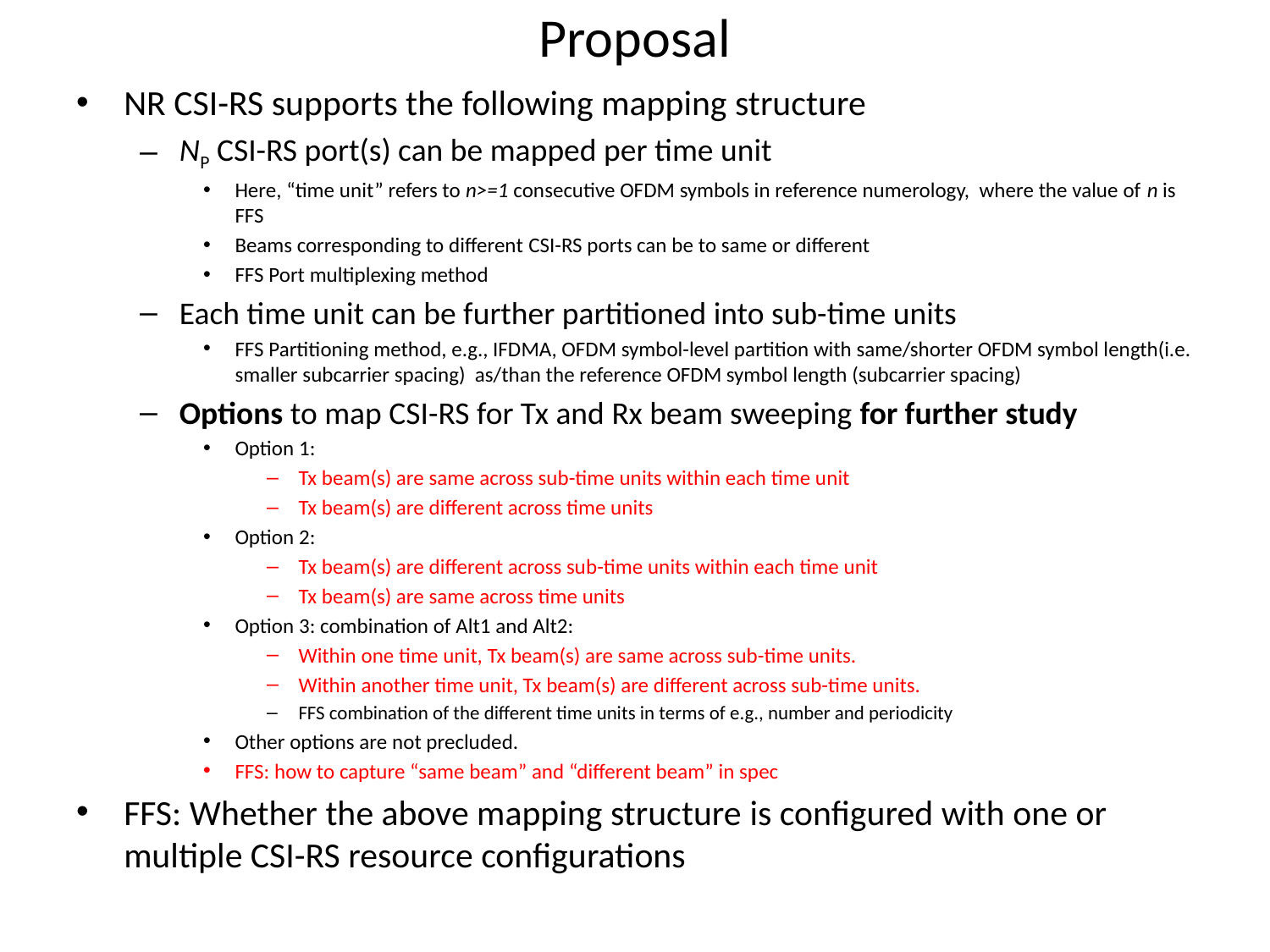

# Proposal
NR CSI-RS supports the following mapping structure
NP CSI-RS port(s) can be mapped per time unit
Here, “time unit” refers to n>=1 consecutive OFDM symbols in reference numerology,  where the value of n is FFS
Beams corresponding to different CSI-RS ports can be to same or different
FFS Port multiplexing method
Each time unit can be further partitioned into sub-time units
FFS Partitioning method, e.g., IFDMA, OFDM symbol-level partition with same/shorter OFDM symbol length(i.e. smaller subcarrier spacing)  as/than the reference OFDM symbol length (subcarrier spacing)
Options to map CSI-RS for Tx and Rx beam sweeping for further study
Option 1:
Tx beam(s) are same across sub-time units within each time unit
Tx beam(s) are different across time units
Option 2:
Tx beam(s) are different across sub-time units within each time unit
Tx beam(s) are same across time units
Option 3: combination of Alt1 and Alt2:
Within one time unit, Tx beam(s) are same across sub-time units.
Within another time unit, Tx beam(s) are different across sub-time units.
FFS combination of the different time units in terms of e.g., number and periodicity
Other options are not precluded.
FFS: how to capture “same beam” and “different beam” in spec
FFS: Whether the above mapping structure is configured with one or multiple CSI-RS resource configurations